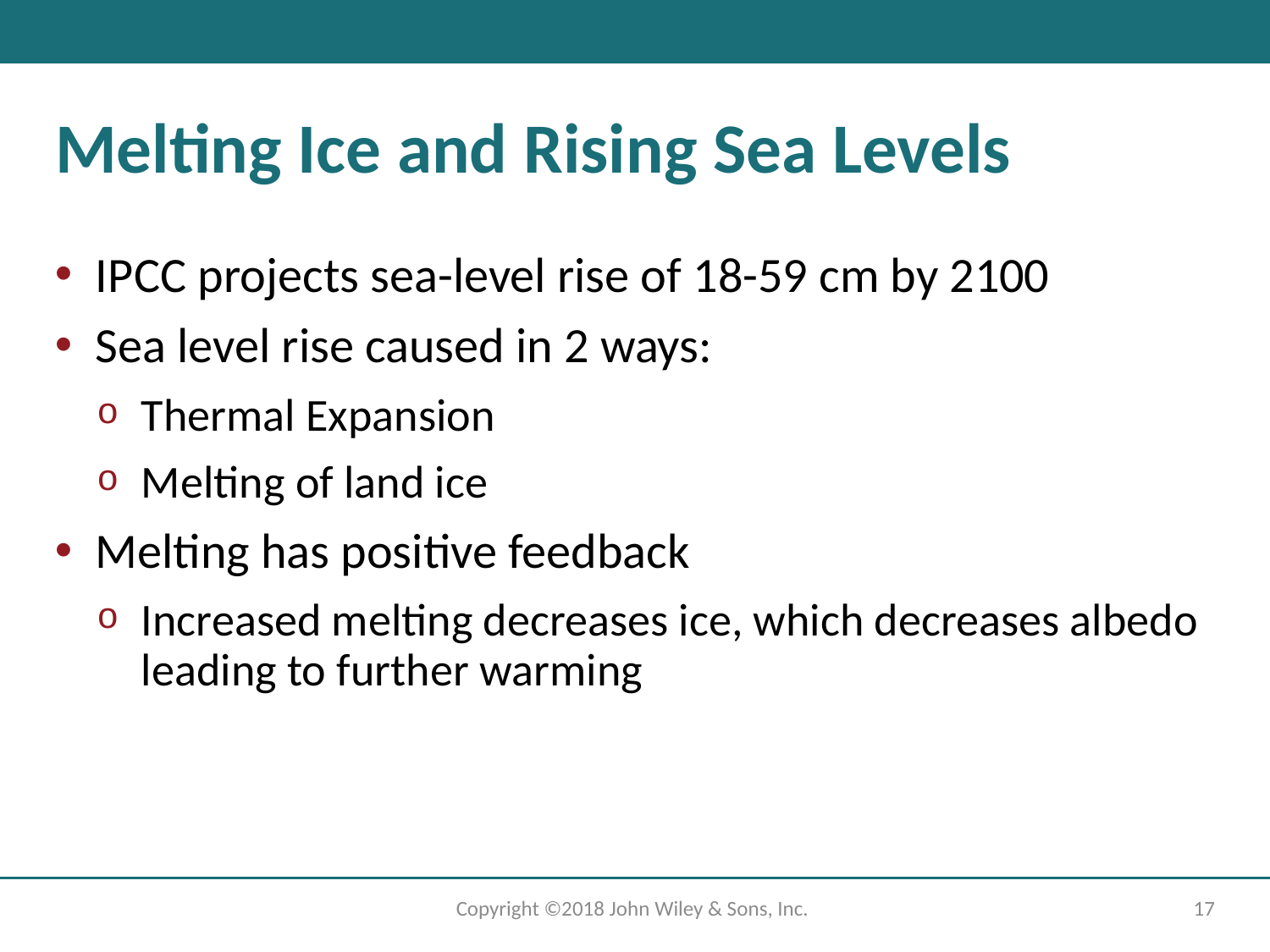

# Melting Ice and Rising Sea Levels
I P C C projects sea-level rise of 18-59 cm by 2100
Sea level rise caused in 2 ways:
Thermal Expansion
Melting of land ice
Melting has positive feedback
Increased melting decreases ice, which decreases albedo leading to further warming
Copyright ©2018 John Wiley & Sons, Inc.
17